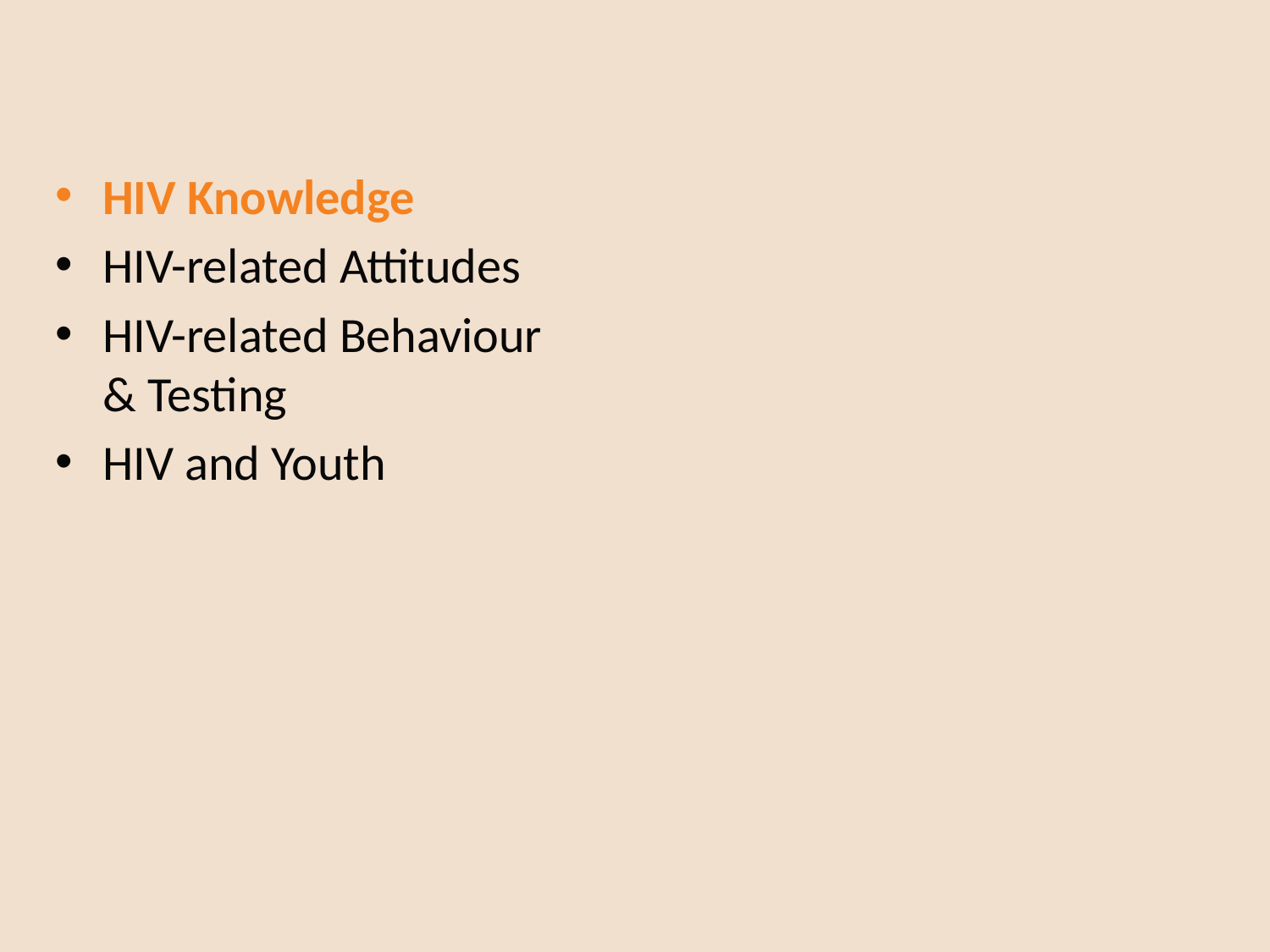

HIV Knowledge
HIV-related Attitudes
HIV-related Behaviour & Testing
HIV and Youth